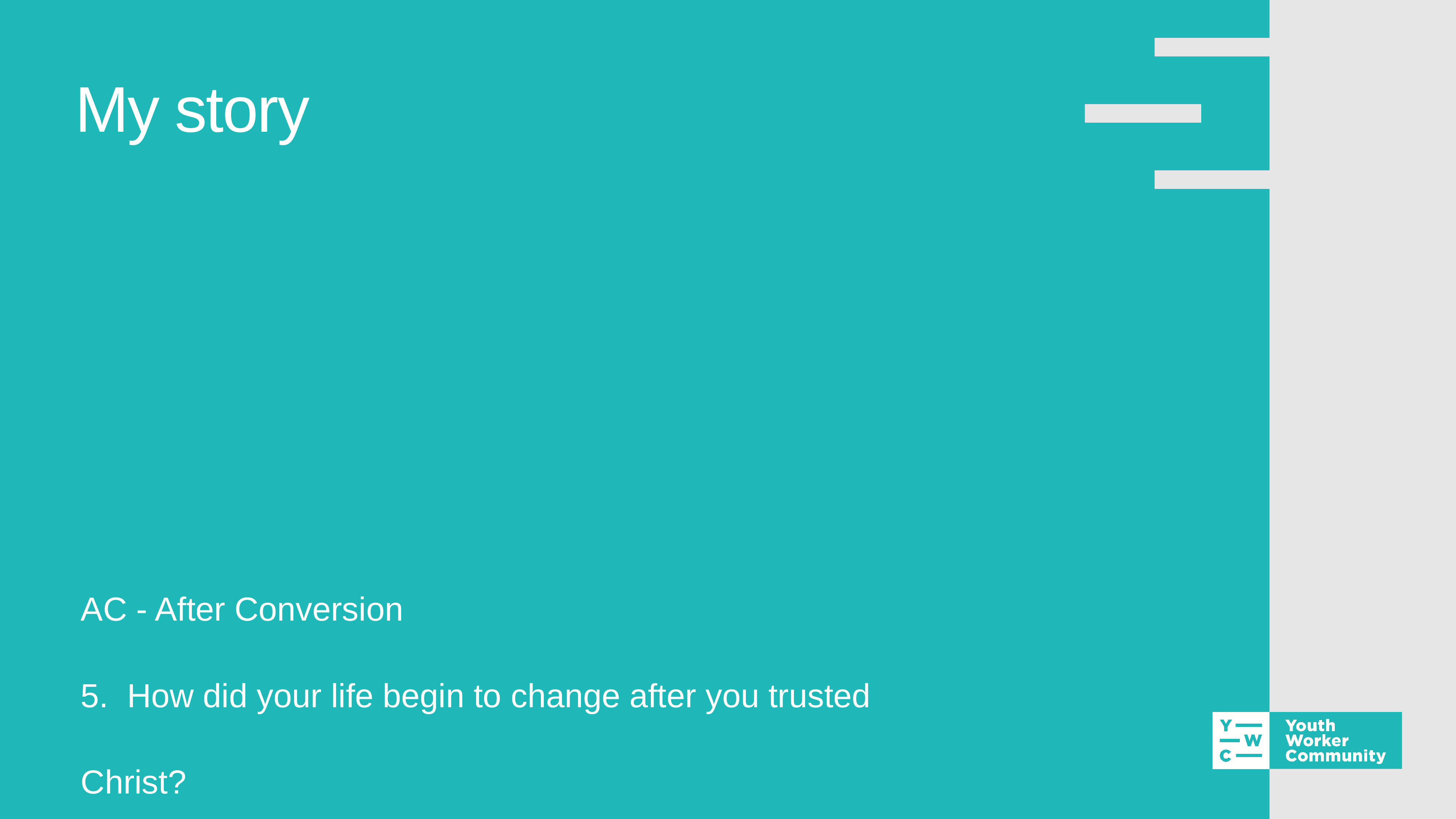

# My story
AC - After Conversion
5.  How did your life begin to change after you trusted Christ?